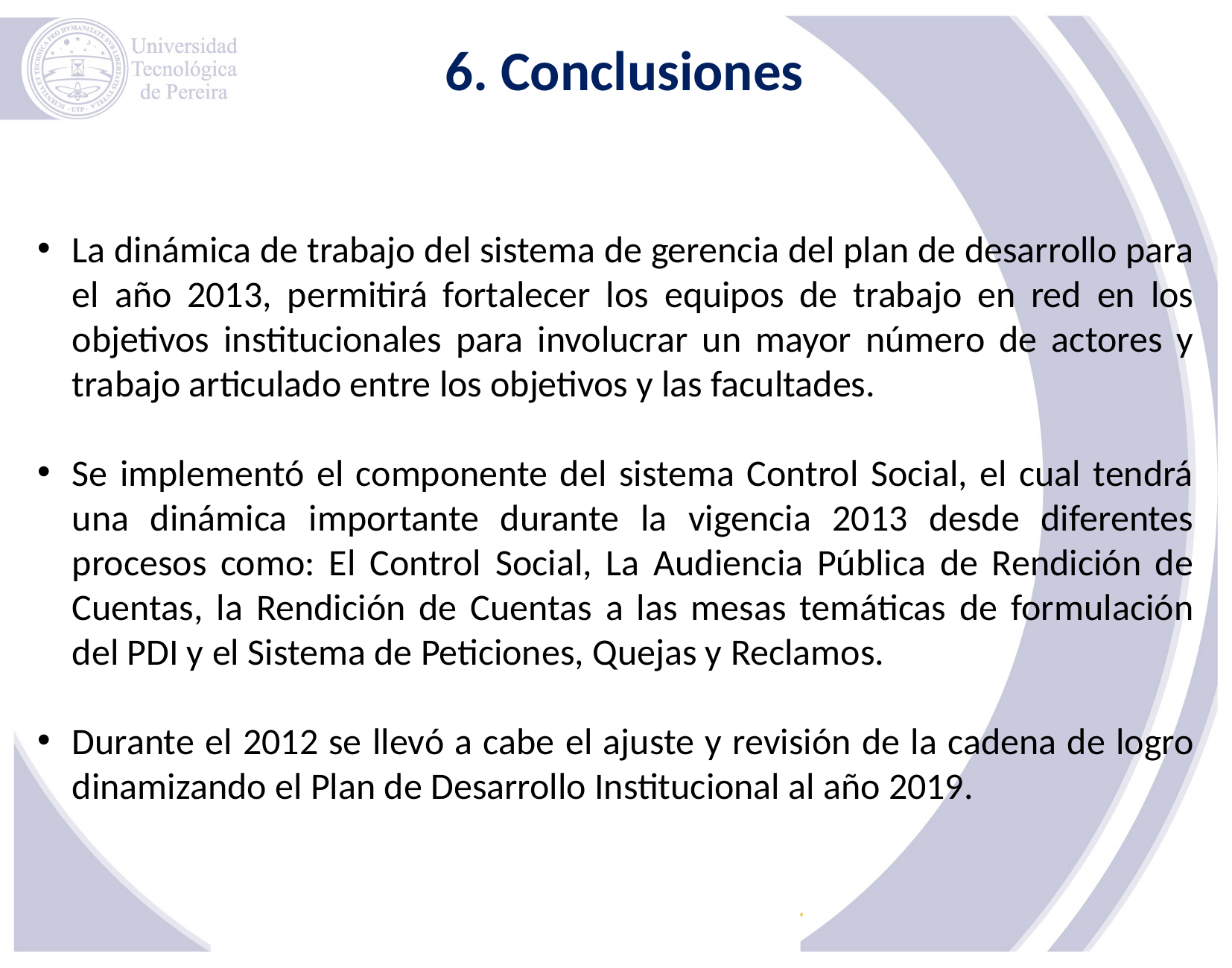

6. Conclusiones
La dinámica de trabajo del sistema de gerencia del plan de desarrollo para el año 2013, permitirá fortalecer los equipos de trabajo en red en los objetivos institucionales para involucrar un mayor número de actores y trabajo articulado entre los objetivos y las facultades.

Se implementó el componente del sistema Control Social, el cual tendrá una dinámica importante durante la vigencia 2013 desde diferentes procesos como: El Control Social, La Audiencia Pública de Rendición de Cuentas, la Rendición de Cuentas a las mesas temáticas de formulación del PDI y el Sistema de Peticiones, Quejas y Reclamos.

Durante el 2012 se llevó a cabe el ajuste y revisión de la cadena de logro dinamizando el Plan de Desarrollo Institucional al año 2019.